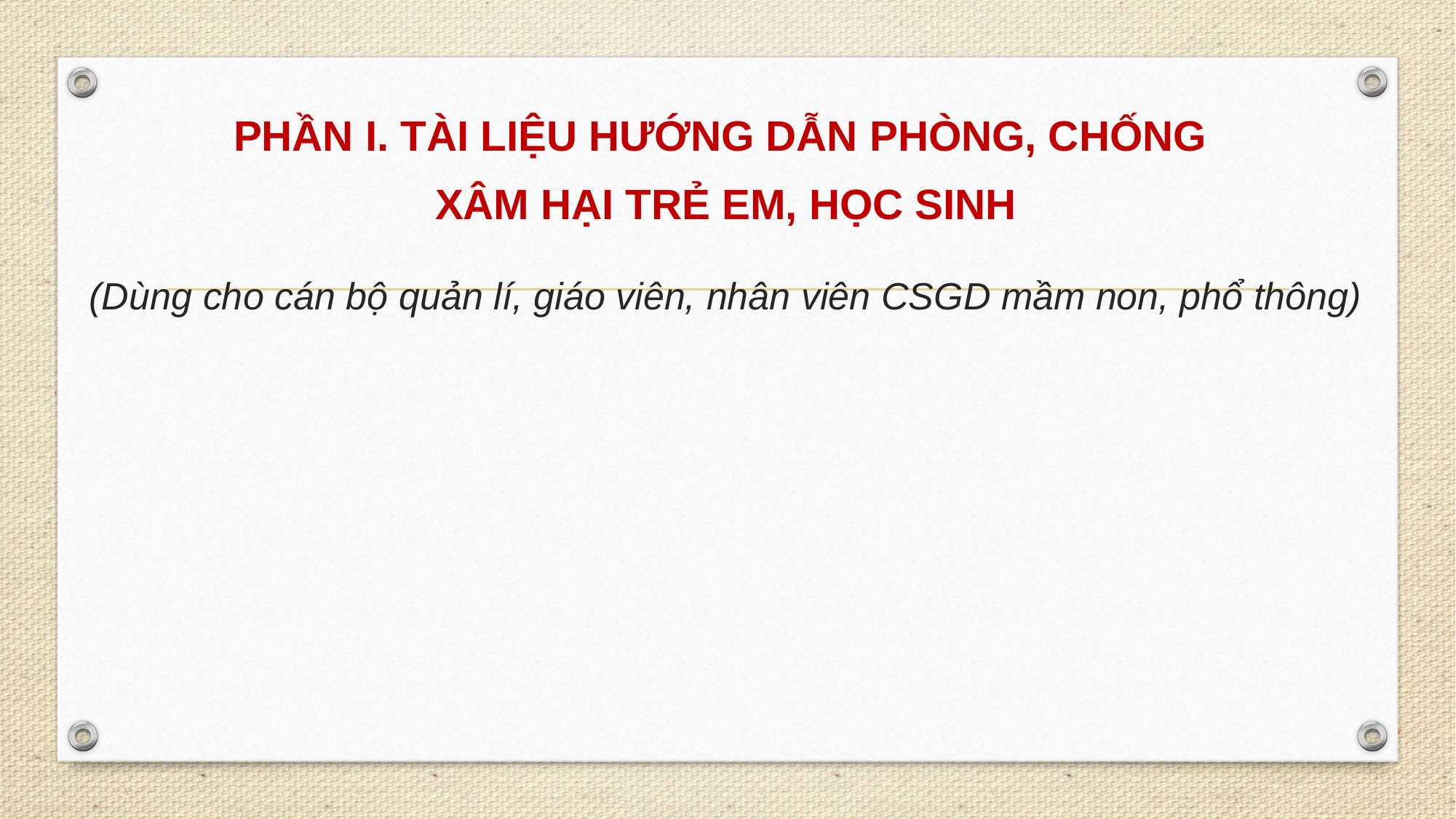

PHẦN I. TÀI LIỆU HƯỚNG DẪN PHÒNG, CHỐNG
XÂM HẠI TRẺ EM, HỌC SINH
(Dùng cho cán bộ quản lí, giáo viên, nhân viên CSGD mầm non, phổ thông)